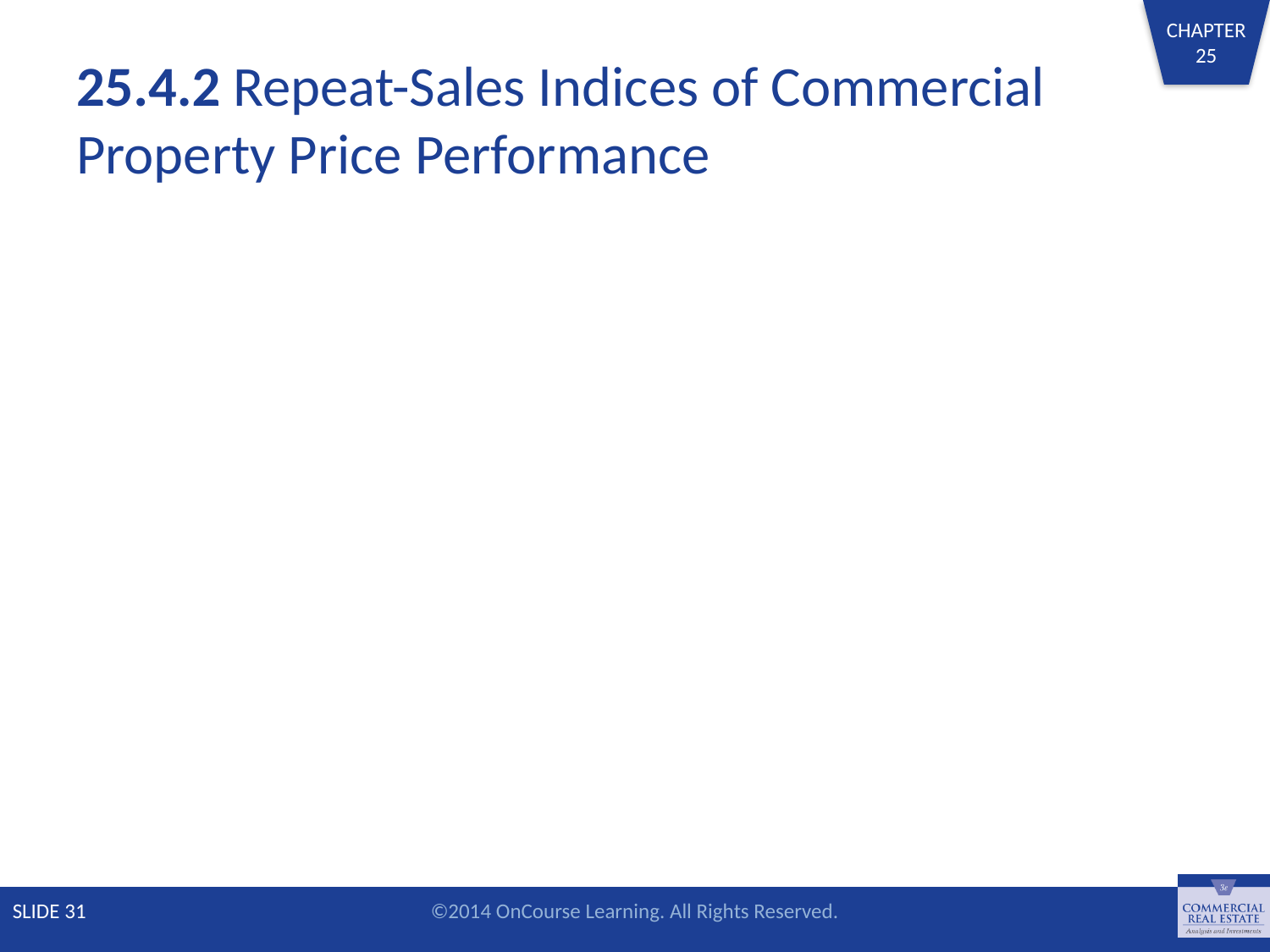

# 25.4.2 Repeat-Sales Indices of Commercial Property Price Performance

SLIDE 31